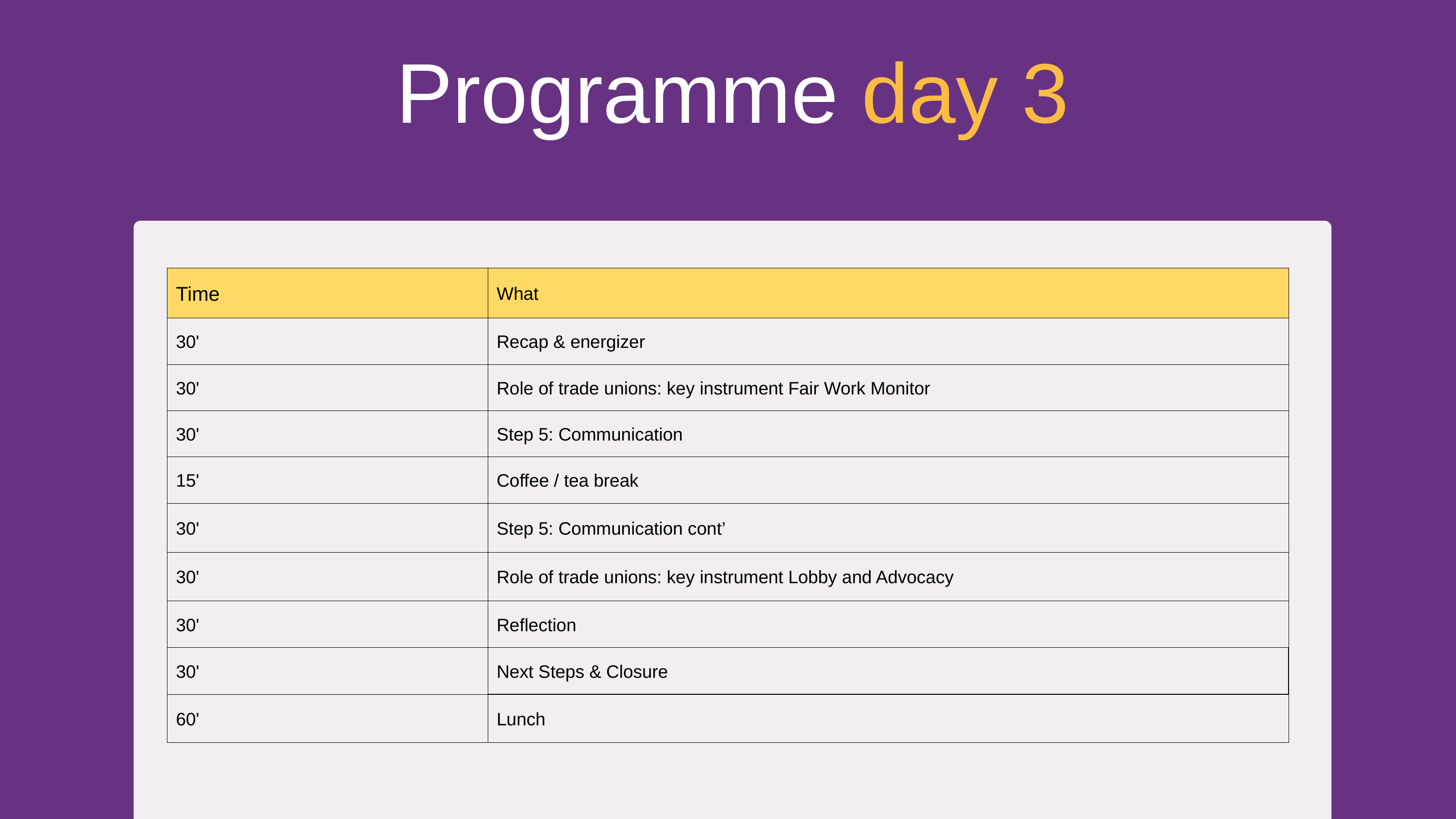

Programme day 3

| Time | What |
| --- | --- |
| 30' | Recap & energizer |
| 30' | Role of trade unions: key instrument Fair Work Monitor |
| 30' | Step 5: Communication |
| 15' | Coffee / tea break |
| 30' | Step 5: Communication cont’ |
| 30' | Role of trade unions: key instrument Lobby and Advocacy |
| 30' | Reflection |
| 30' | Next Steps & Closure |
| 60' | Lunch |